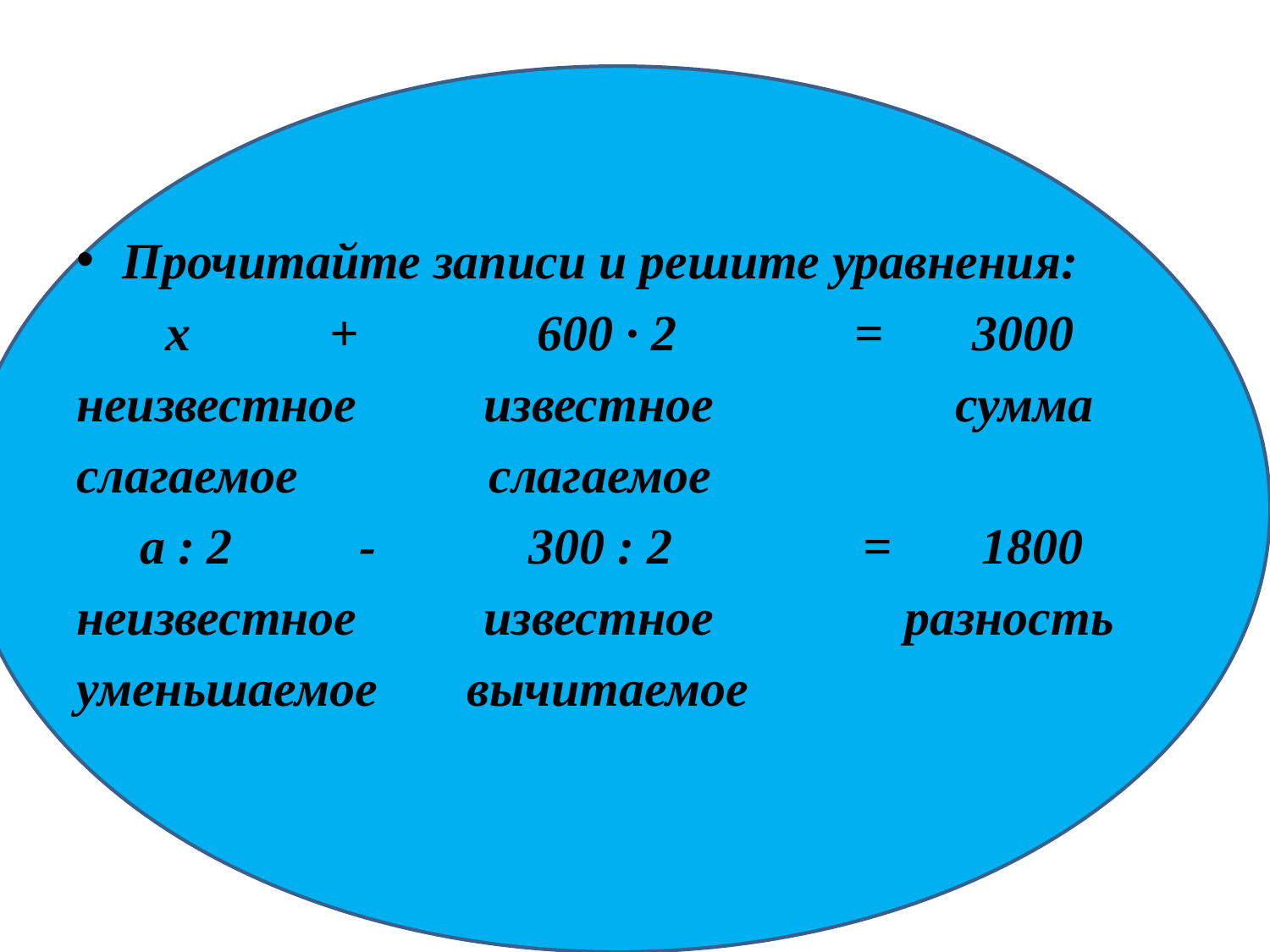

#

Прочитайте записи и решите уравнения:
       х           +              600 ∙ 2              =       3000
неизвестное          известное                   сумма
слагаемое               слагаемое
     a : 2          -            300 : 2               =       1800
неизвестное          известное               разность
уменьшаемое       вычитаемое